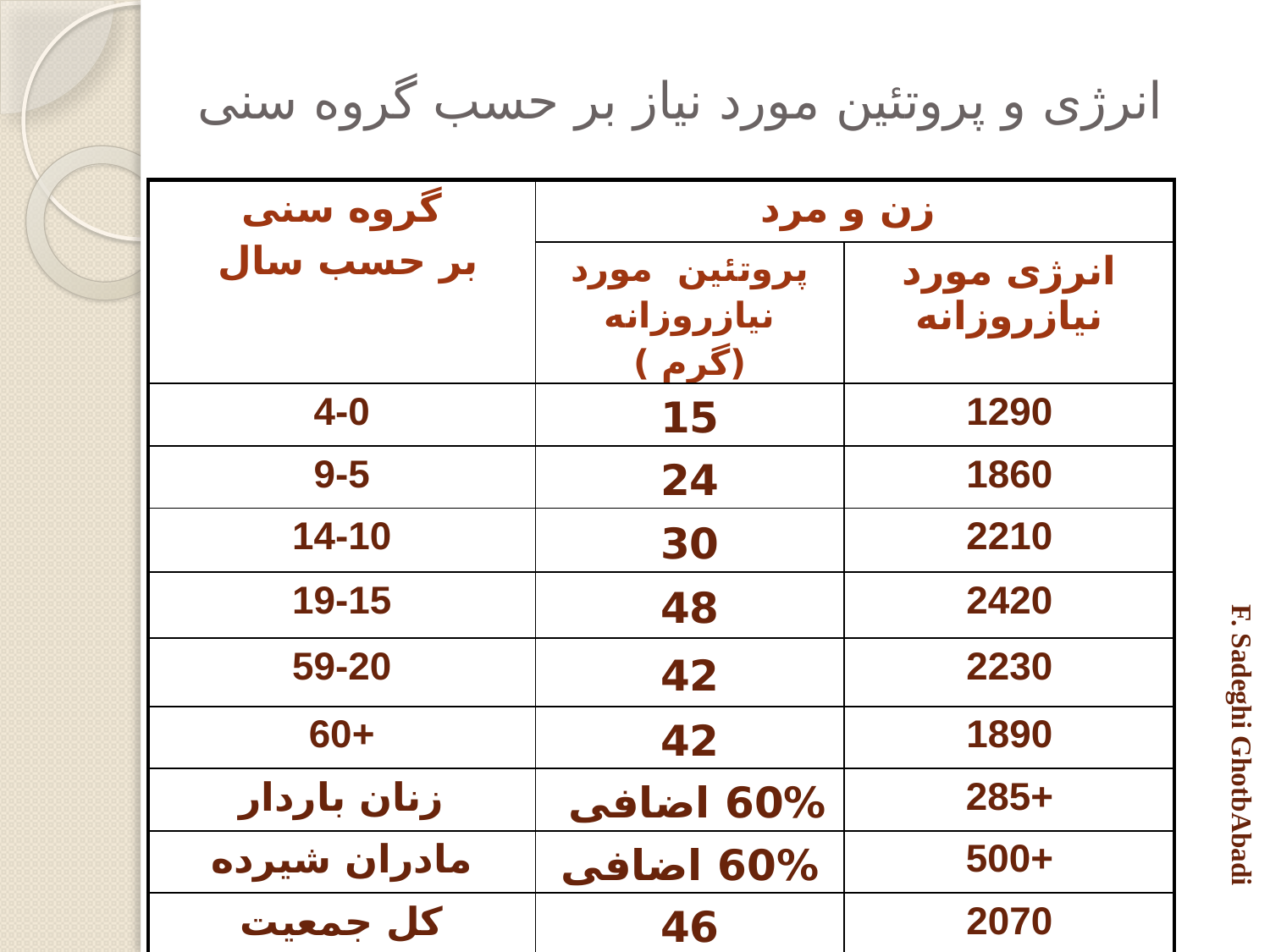

# انرژی و پروتئین مورد نیاز بر حسب گروه سنی
| گروه سنی بر حسب سال | زن و مرد |  |
| --- | --- | --- |
|  | پروتئین مورد نیازروزانه (گرم ) | انرژی مورد نیازروزانه |
| 4-0 | 15 | 1290 |
| 9-5 | 24 | 1860 |
| 14-10 | 30 | 2210 |
| 19-15 | 48 | 2420 |
| 59-20 | 42 | 2230 |
| 60+ | 42 | 1890 |
| زنان باردار | 60% اضافی | 285+ |
| مادران شیرده | 60% اضافی | 500+ |
| کل جمعیت | 46 | 2070 |